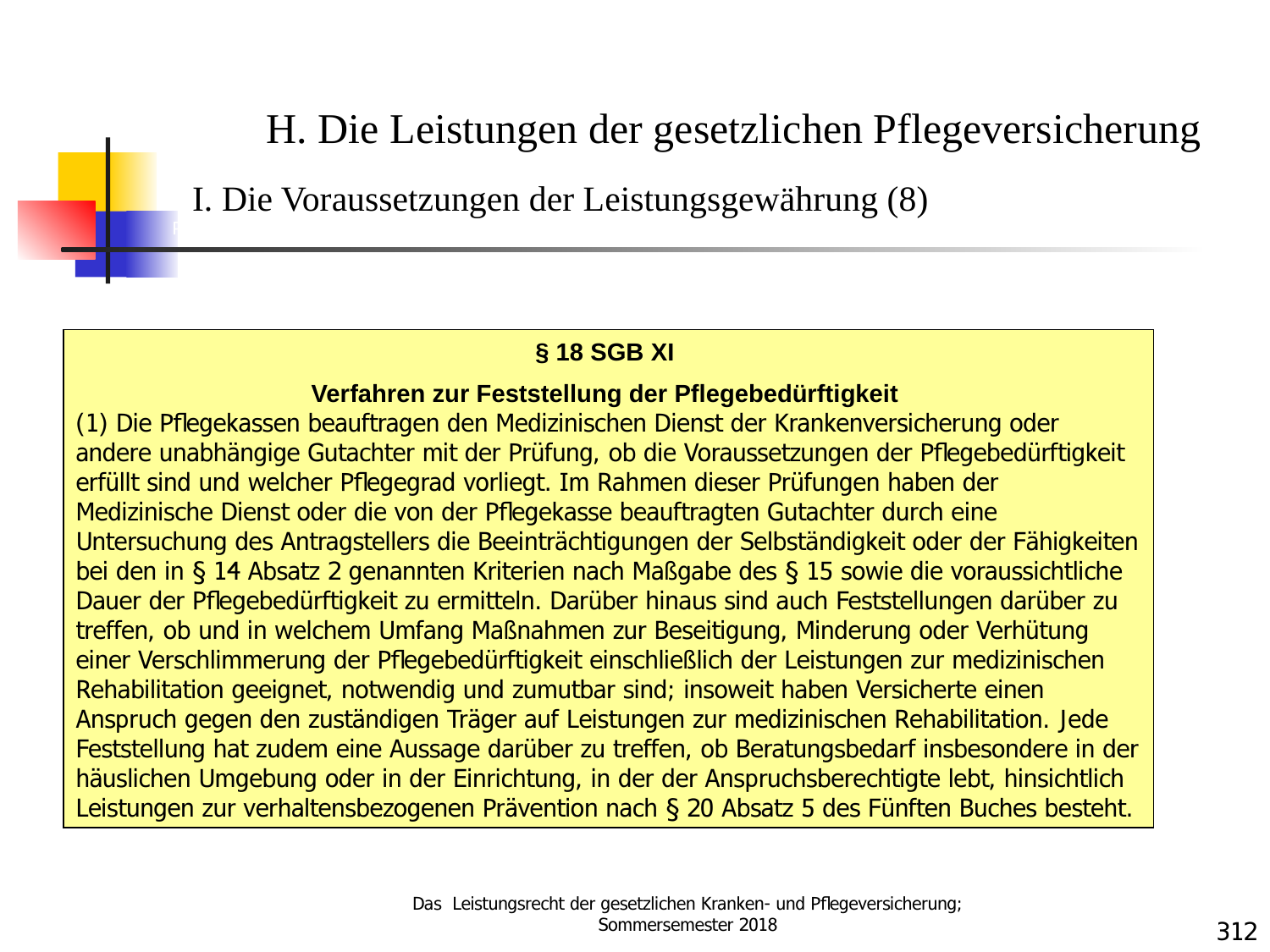

PV 6
H. Die Leistungen der gesetzlichen Pflegeversicherung
I. Die Voraussetzungen der Leistungsgewährung (8)
§ 18 SGB XI
Verfahren zur Feststellung der Pflegebedürftigkeit
(1) Die Pflegekassen beauftragen den Medizinischen Dienst der Krankenversicherung oder andere unabhängige Gutachter mit der Prüfung, ob die Voraussetzungen der Pflegebedürftigkeit erfüllt sind und welcher Pflegegrad vorliegt. Im Rahmen dieser Prüfungen haben der Medizinische Dienst oder die von der Pflegekasse beauftragten Gutachter durch eine Untersuchung des Antragstellers die Beeinträchtigungen der Selbständigkeit oder der Fähigkeiten bei den in § 14 Absatz 2 genannten Kriterien nach Maßgabe des § 15 sowie die voraussichtliche Dauer der Pflegebedürftigkeit zu ermitteln. Darüber hinaus sind auch Feststellungen darüber zu treffen, ob und in welchem Umfang Maßnahmen zur Beseitigung, Minderung oder Verhütung einer Verschlimmerung der Pflegebedürftigkeit einschließlich der Leistungen zur medizinischen Rehabilitation geeignet, notwendig und zumutbar sind; insoweit haben Versicherte einen Anspruch gegen den zuständigen Träger auf Leistungen zur medizinischen Rehabilitation. Jede Feststellung hat zudem eine Aussage darüber zu treffen, ob Beratungsbedarf insbesondere in der häuslichen Umgebung oder in der Einrichtung, in der der Anspruchsberechtigte lebt, hinsichtlich Leistungen zur verhaltensbezogenen Prävention nach § 20 Absatz 5 des Fünften Buches besteht.
Das  Leistungsrecht der gesetzlichen Kranken- und Pflegeversicherung; Sommersemester 2018
312